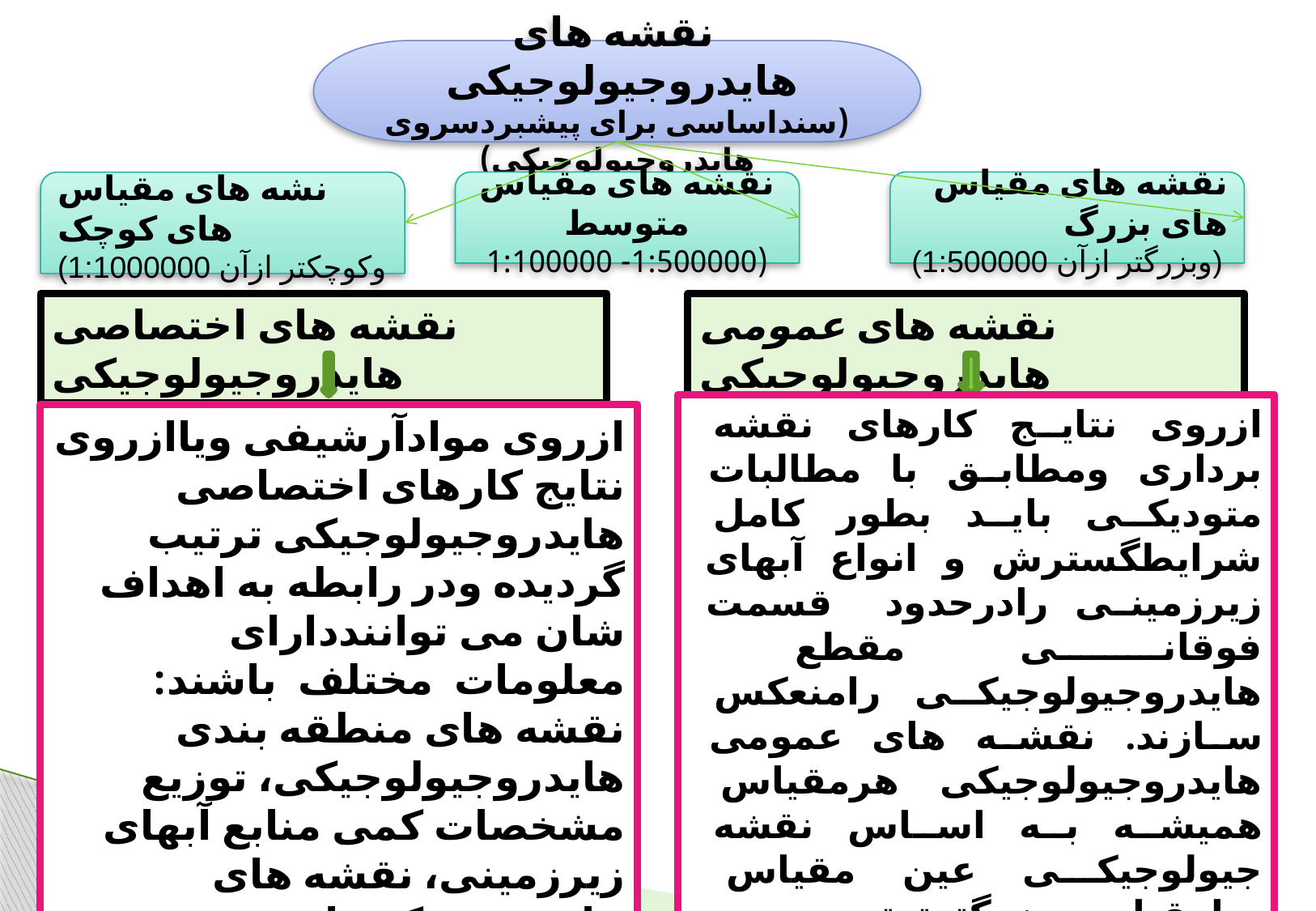

نقشه های هایدروجیولوجیکی
(سنداساسی برای پیشبردسروی هایدروجیولوجیکی)
نشه های مقیاس های کوچک
(1:1000000 وکوچکتر ازآن
نقشه های مقیاس متوسط
(1:500000- 1:100000
نقشه های مقیاس های بزرگ
(1:500000 وبزرگتر ازآن)
نقشه های اختصاصی هایدروجیولوجیکی
نقشه های عمومی هایدروجیولوجیکی

ازروی نتایج کارهای نقشه برداری ومطابق با مطالبات متودیکی باید بطور کامل شرایطگسترش و انواع آبهای زیرزمینی رادرحدود  قسمت فوقانی مقطع هایدروجیولوجیکی رامنعکس سازند. نقشه های عمومی هایدروجیولوجیکی هرمقیاس همیشه به اساس نقشه جیولوجیکی عین مقیاس ویامقیاس بزرگترترتیب می گردند (درصورت عدم موجودیت اساس جیولوجیکی مقیاس مطلوب بایدنقشه برداری کمپلکسی جیولوجی- هایدروجیولوجیکی اجرا می گردد).
ازروی موادآرشیفی ویاازروی نتایج کارهای اختصاصی هایدروجیولوجیکی ترتیب گردیده ودر رابطه به اهداف شان می تواننددارای معلومات  مختلف  باشند: نقشه های منطقه بندی  هایدروجیولوجیکی، توزیع مشخصات کمی منابع آبهای زیرزمینی، نقشه های هایدروجیوکیمیاوی، نقشه هایپارامترها،اعماق موقعیت آبهای زیزمینی وغیره.